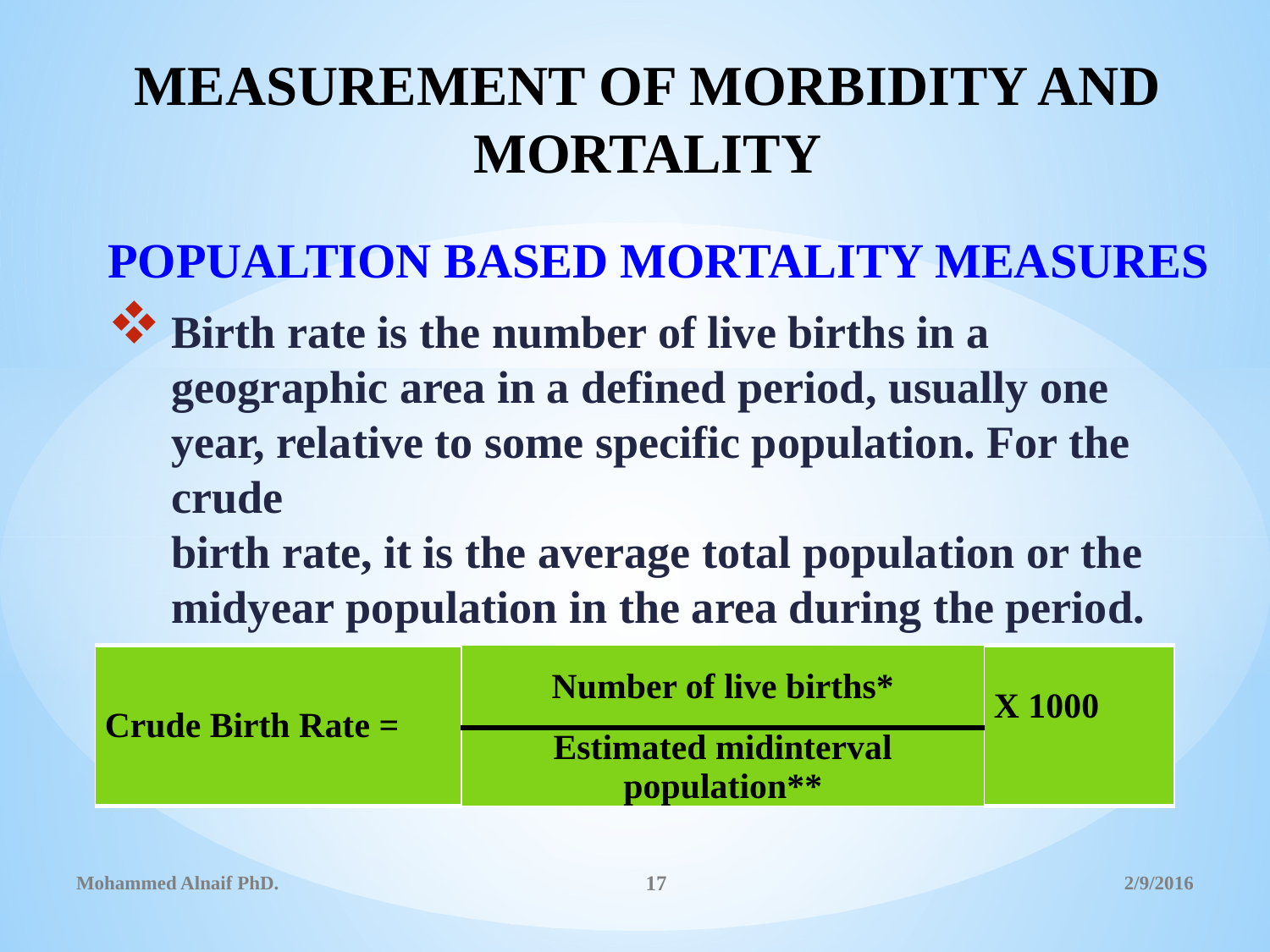

# MEASUREMENT OF MORBIDITY AND MORTALITY
POPUALTION BASED MORTALITY MEASURES
Birth rate is the number of live births in a geographic area in a defined period, usually one year, relative to some specific population. For the crude birth rate, it is the average total population or the midyear population in the area during the period.
| Crude Birth Rate = | Number of live births\* | X 1000 |
| --- | --- | --- |
|  | Estimated midinterval population\*\* |  |
Mohammed Alnaif PhD.
17
2/9/2016